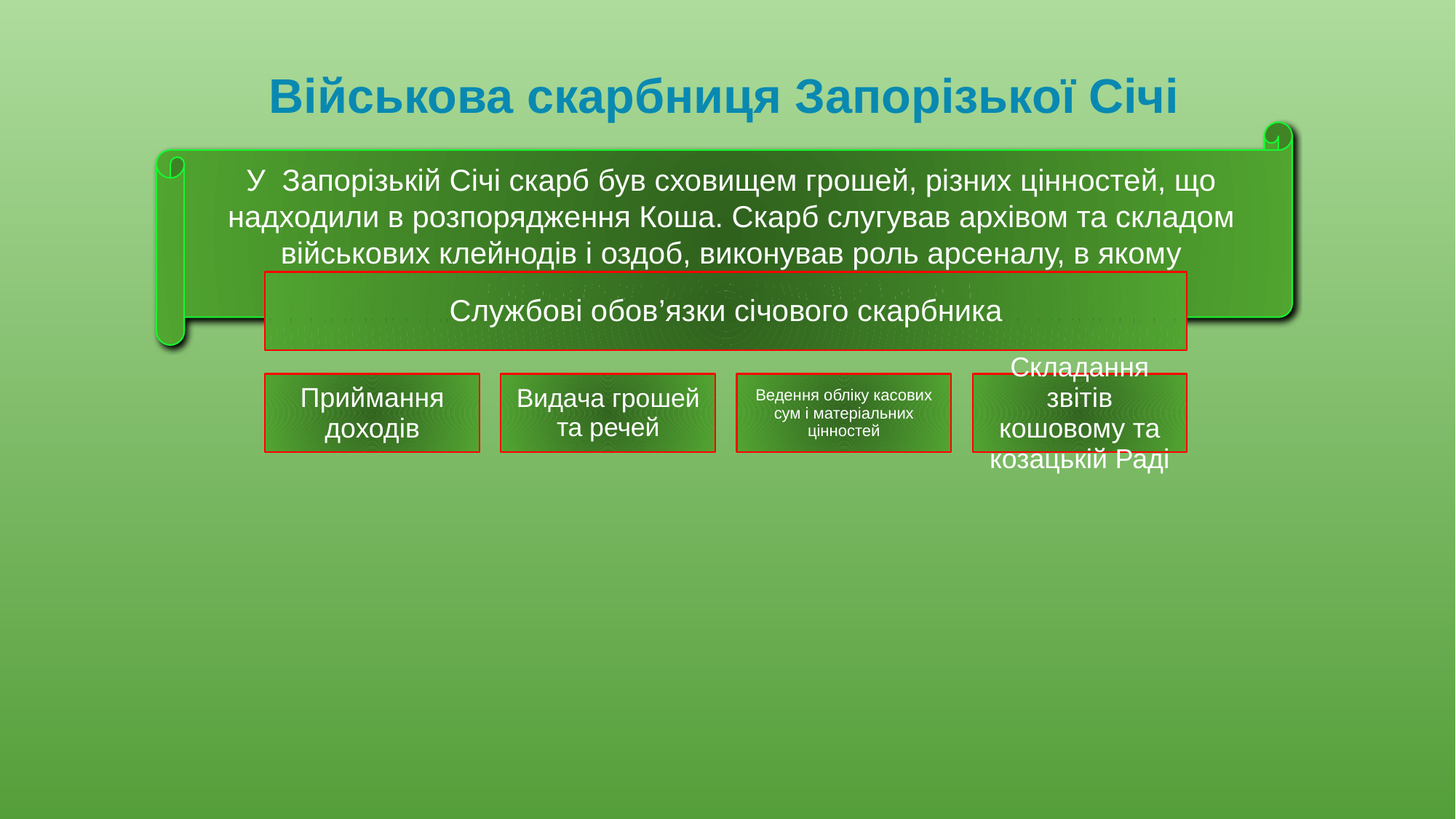

# Військова скарбниця Запорізької Січі
У  Запорізькій Січі скарб був сховищем грошей, різних цінностей, що надходили в розпорядження Коша. Скарб слугував архівом та складом військових клейнодів і оздоб, виконував роль арсеналу, в якому зберігалися бойові припаси і зброя.
Службові обов’язки січового скарбника
Приймання доходів
Видача грошей та речей
Ведення обліку касових сум і матеріальних цінностей
Складання звітів кошовому та козацькій Раді